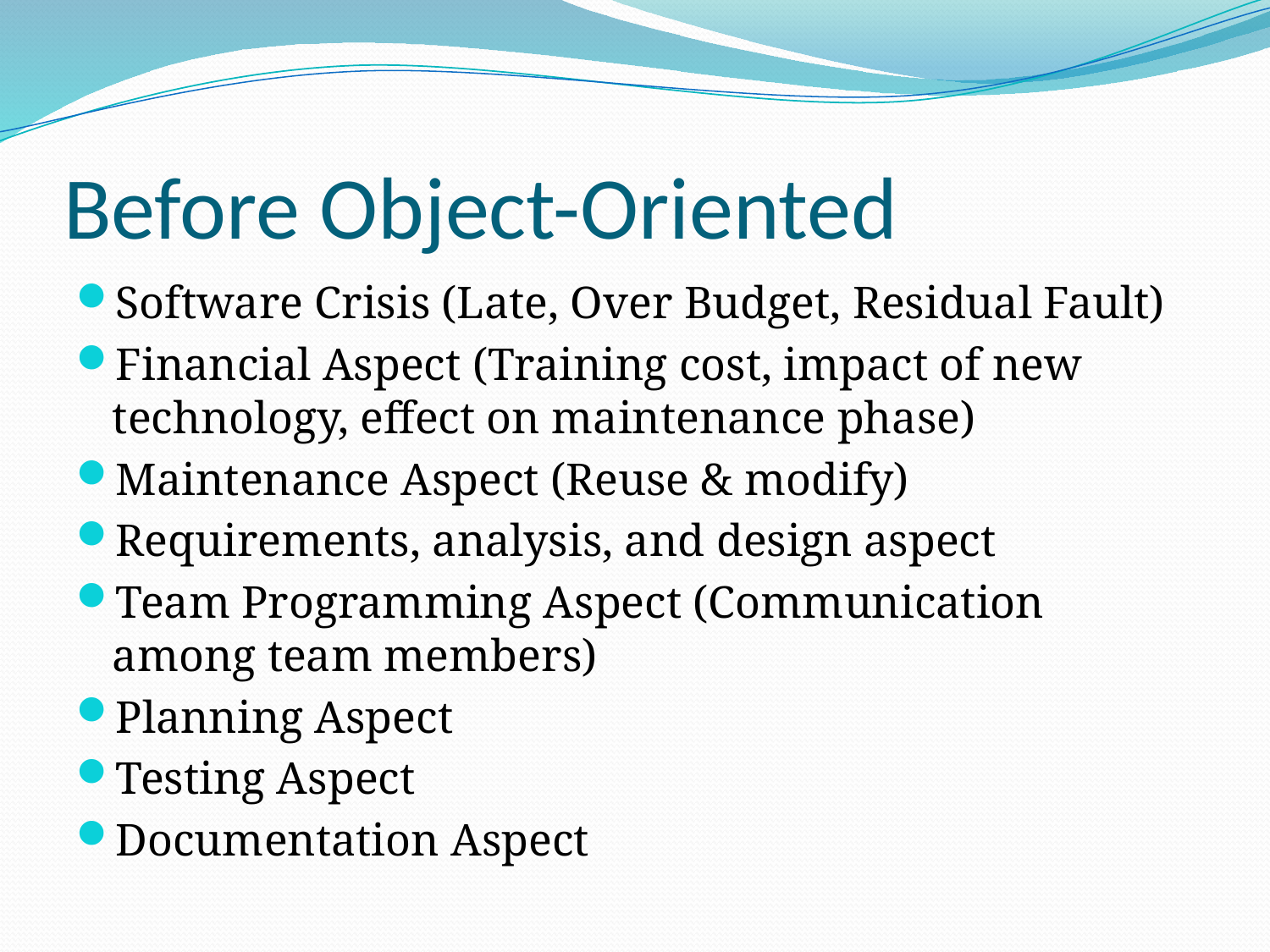

# Before Object-Oriented
Software Crisis (Late, Over Budget, Residual Fault)
Financial Aspect (Training cost, impact of new technology, effect on maintenance phase)
Maintenance Aspect (Reuse & modify)
Requirements, analysis, and design aspect
Team Programming Aspect (Communication among team members)
Planning Aspect
Testing Aspect
Documentation Aspect